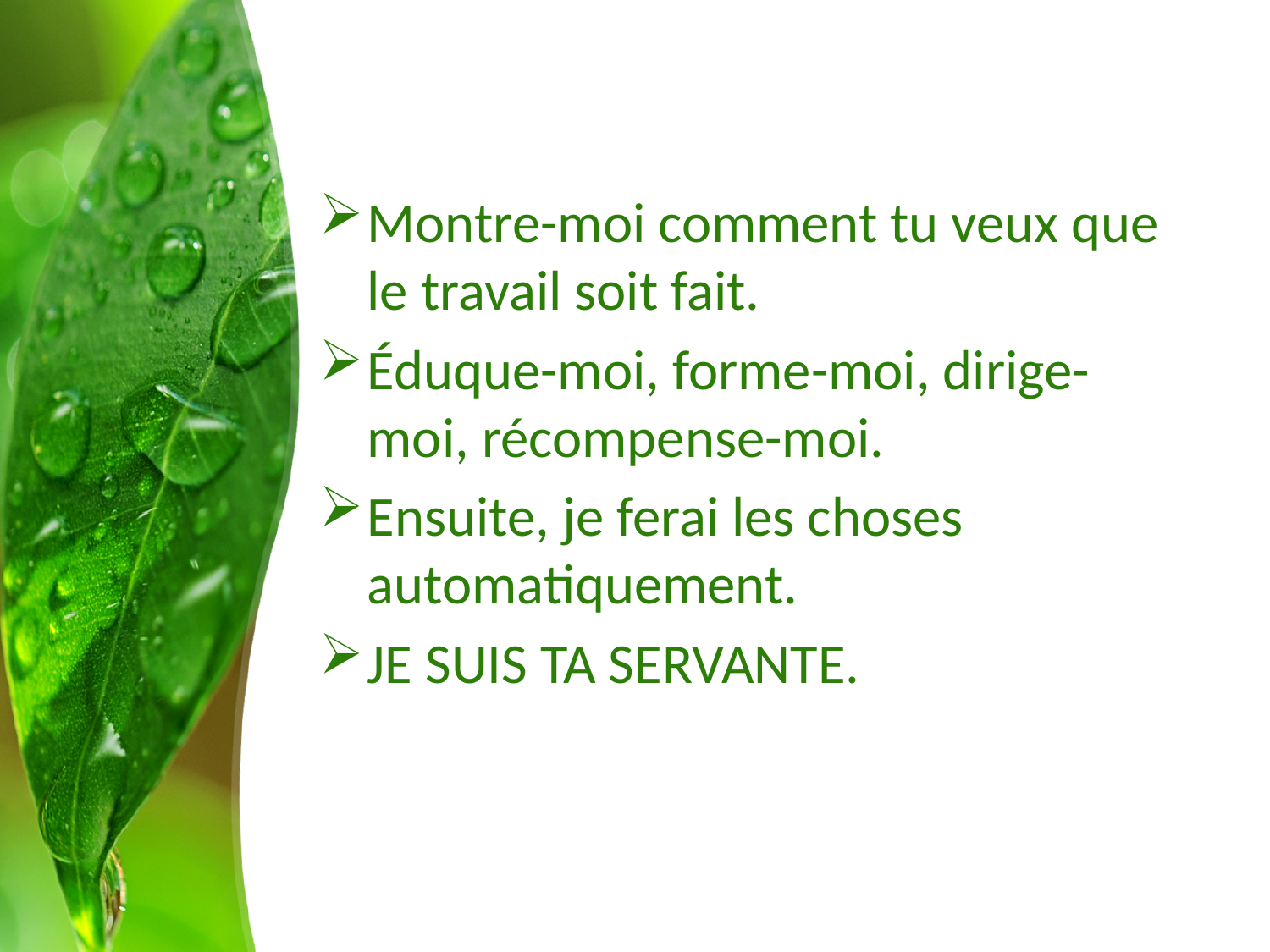

Montre-moi comment tu veux que le travail soit fait.
Éduque-moi, forme-moi, dirige-moi, récompense-moi.
Ensuite, je ferai les choses automatiquement.
JE SUIS TA SERVANTE.